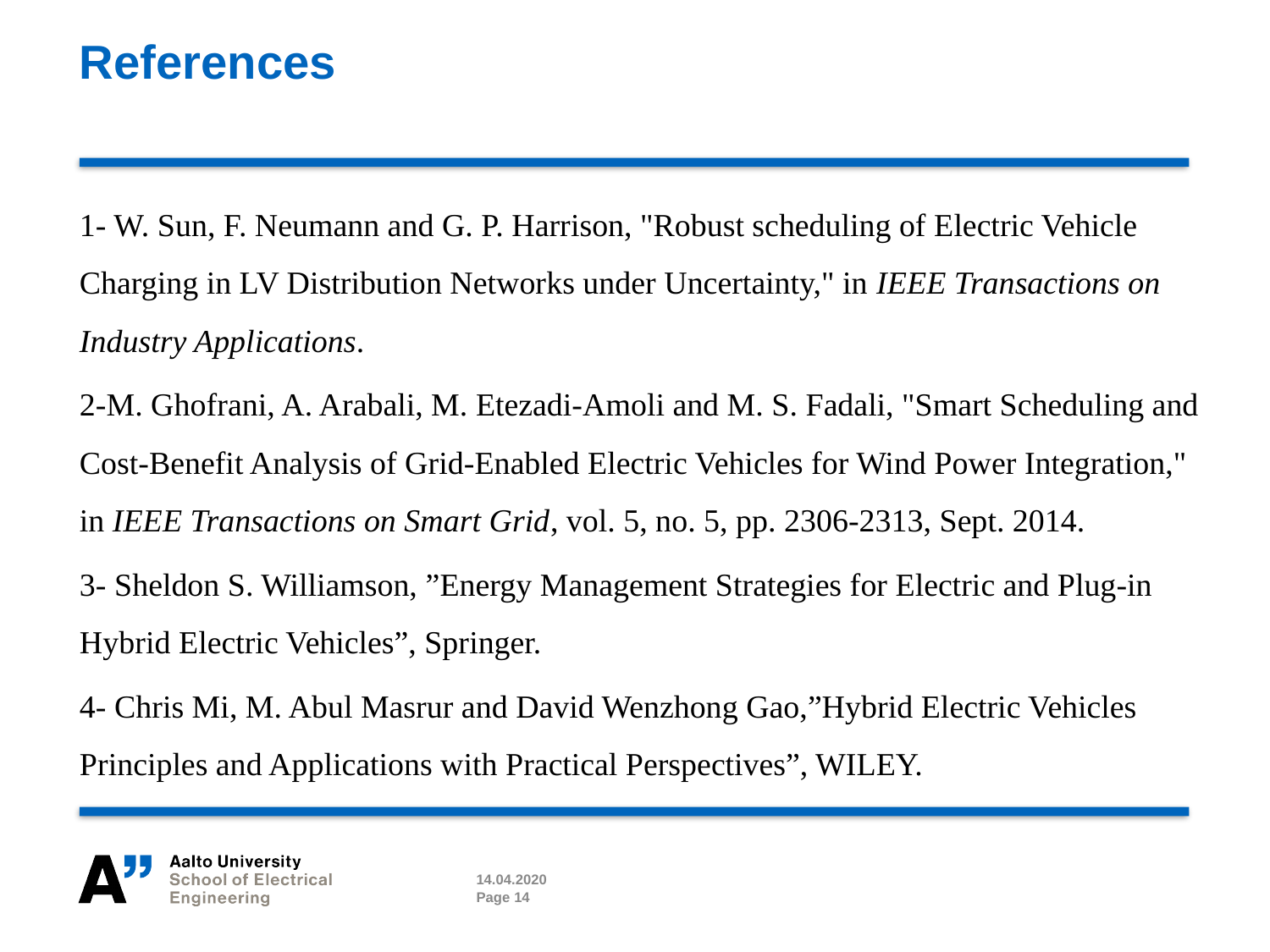

# References
1- W. Sun, F. Neumann and G. P. Harrison, "Robust scheduling of Electric Vehicle Charging in LV Distribution Networks under Uncertainty," in IEEE Transactions on Industry Applications.
2-M. Ghofrani, A. Arabali, M. Etezadi-Amoli and M. S. Fadali, "Smart Scheduling and Cost-Benefit Analysis of Grid-Enabled Electric Vehicles for Wind Power Integration," in IEEE Transactions on Smart Grid, vol. 5, no. 5, pp. 2306-2313, Sept. 2014.
3- Sheldon S. Williamson, ”Energy Management Strategies for Electric and Plug-in Hybrid Electric Vehicles”, Springer.
4- Chris Mi, M. Abul Masrur and David Wenzhong Gao,”Hybrid Electric Vehicles Principles and Applications with Practical Perspectives”, WILEY.

14.04.2020
Page 14